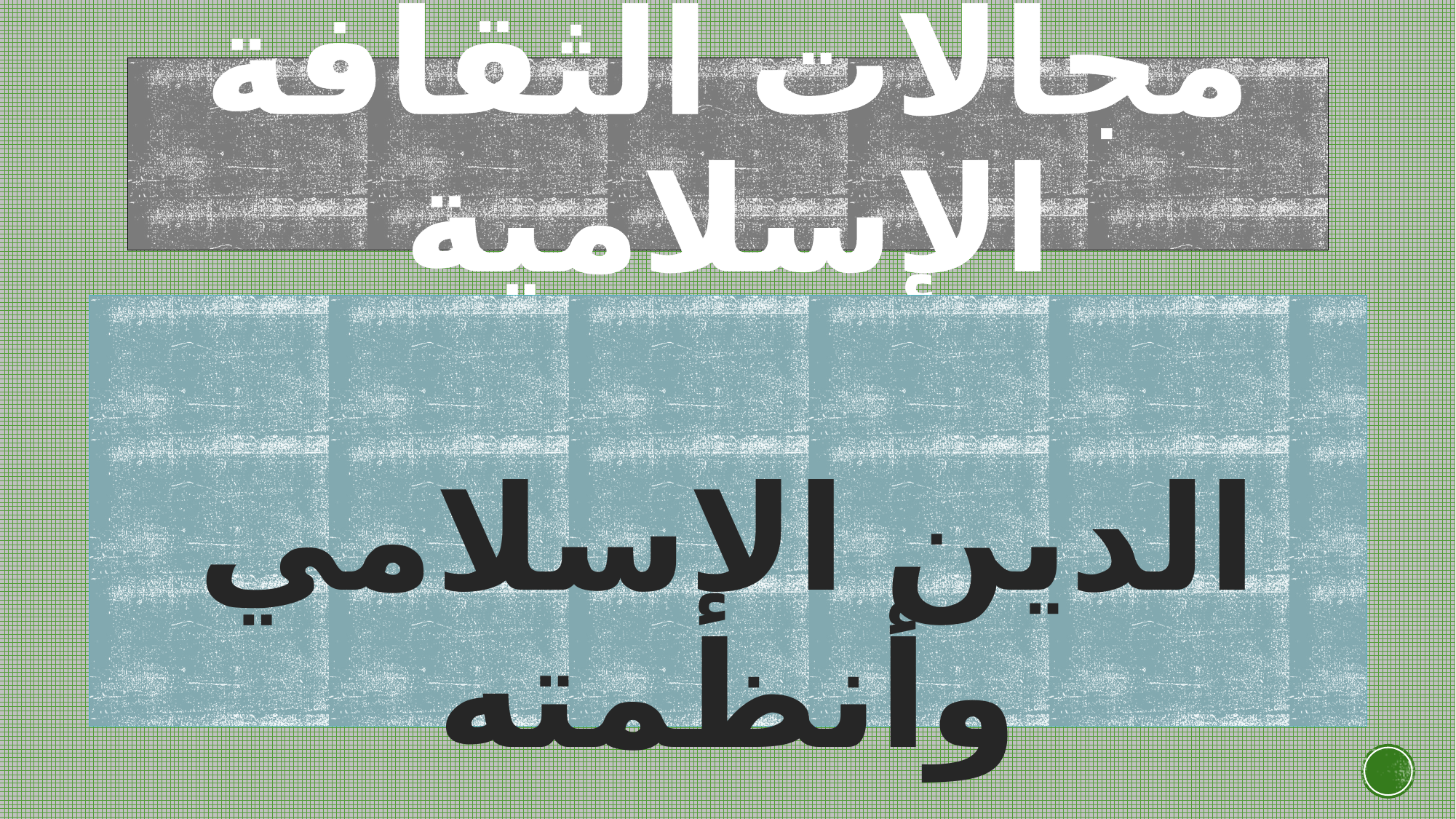

# مجالات الثقافة الإسلامية

الدين الإسلامي وأنظمته